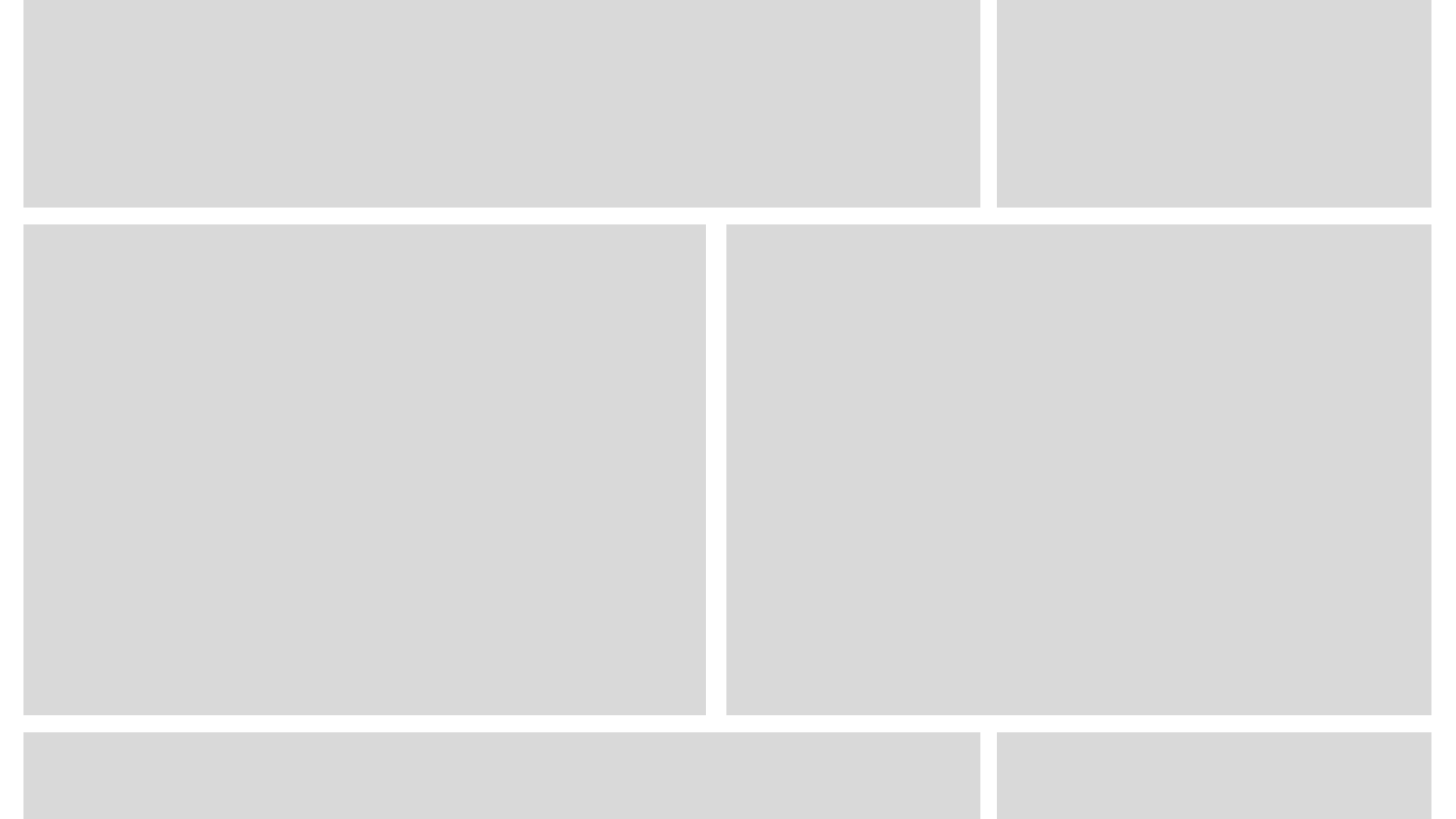

logo

### Chart

| Category | Series 1 | Series 2 | Series 3 |
|---|---|---|---|
| Category 1 | 4.3 | 2.4 | 2.0 |
| Category 2 | 2.5 | 4.4 | 2.0 |
| Category 3 | 3.5 | 1.8 | 3.0 |
[Body text]
Lorem ipsum dolor sit amet, consectetuer adipiscing elit. Maecenas porttitor congue massa. Fusce posuere, magna sed
sit amet, consectetuer adipiscing elit. Maecenas porttitor congue massa. Fusce posuere, magna sed
adipiscing elit. Maecenas porttitor congue massa. Fusce posuere, magna sed
[TITLE] Next level product
[SUB-TITLE] Expected to take over the market
[Sources] websites, articles, references
[Date] day-month-year
[#] Page number